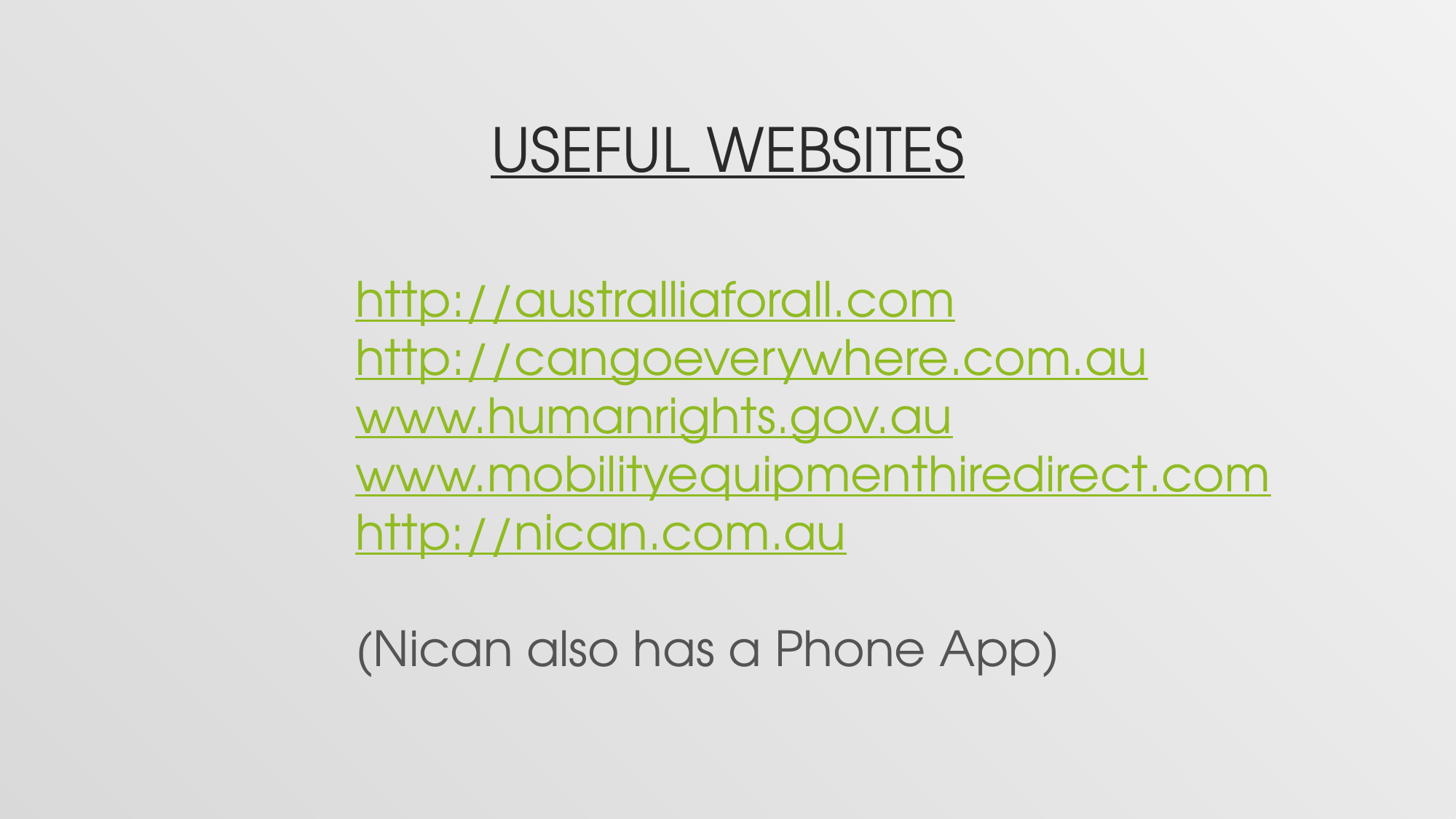

# Useful websites
http://australliaforall.com
http://cangoeverywhere.com.au
www.humanrights.gov.au
www.mobilityequipmenthiredirect.com
http://nican.com.au

(Nican also has a Phone App)